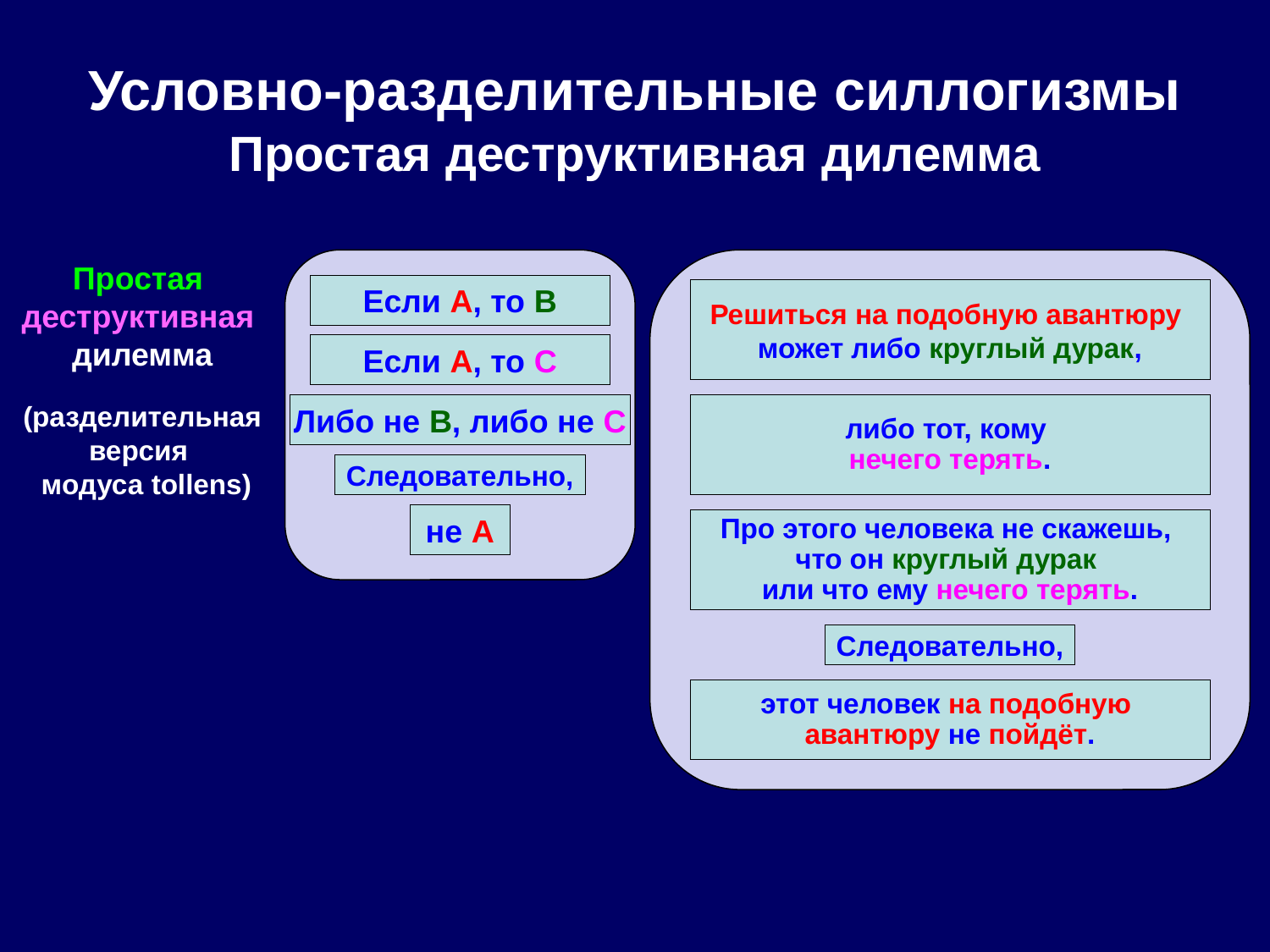

# Условно-разделительные силлогизмы Простая деструктивная дилемма

Простая
деструктивная
дилемма
Если A, то B
Решиться на подобную авантюру
может либо круглый дурак,
Если A, то C
(разделительная версия
 модуса tollens)
Либо не B, либо не C
либо тот, кому
нечего терять.
Следовательно,
не A
Про этого человека не скажешь,
что он круглый дурак
или что ему нечего терять.
Следовательно,
этот человек на подобную
авантюру не пойдёт.